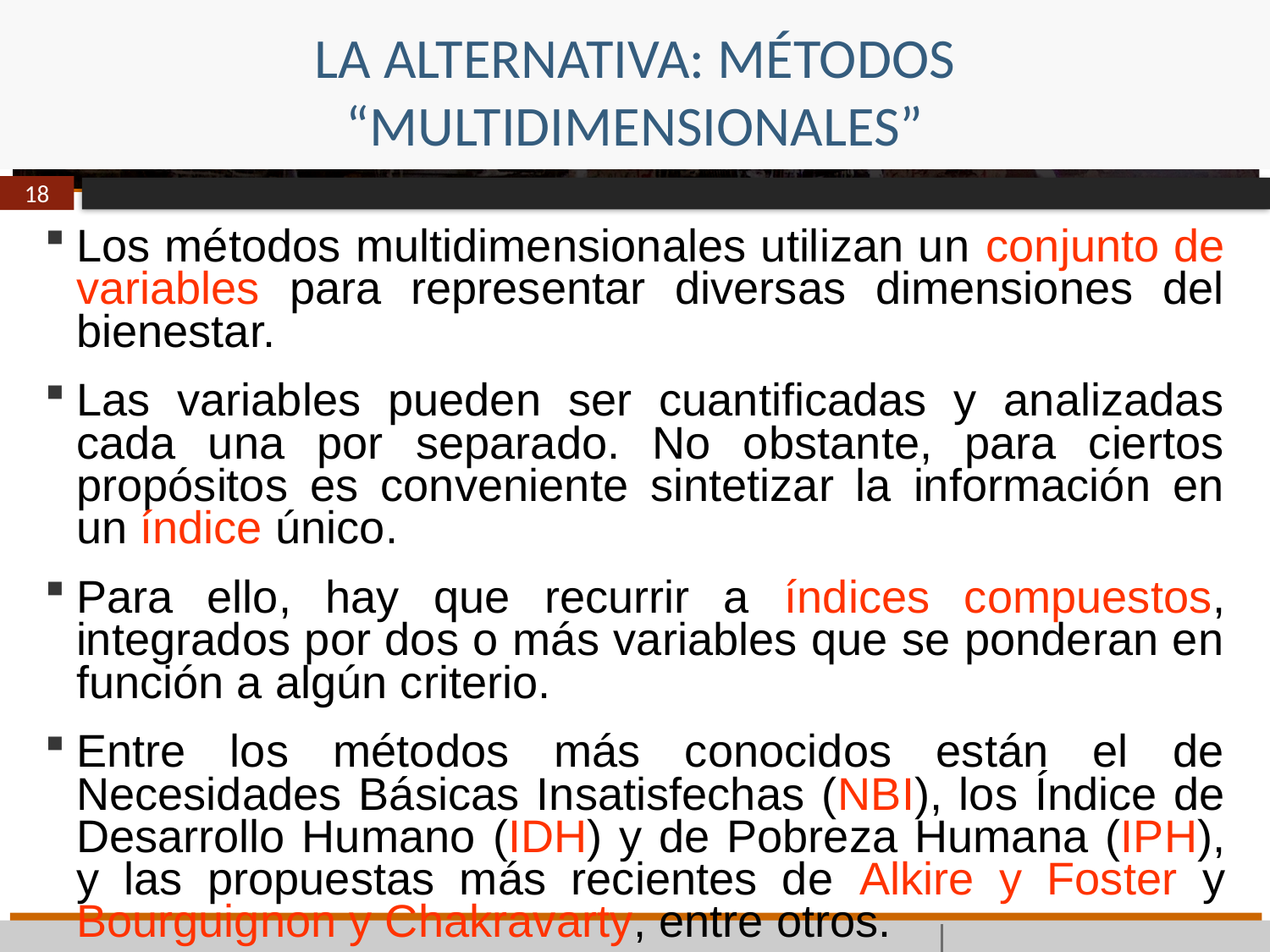

# LA ALTERNATIVA: MÉTODOS “MULTIDIMENSIONALES”
18
Los métodos multidimensionales utilizan un conjunto de variables para representar diversas dimensiones del bienestar.
Las variables pueden ser cuantificadas y analizadas cada una por separado. No obstante, para ciertos propósitos es conveniente sintetizar la información en un índice único.
Para ello, hay que recurrir a índices compuestos, integrados por dos o más variables que se ponderan en función a algún criterio.
Entre los métodos más conocidos están el de Necesidades Básicas Insatisfechas (NBI), los Índice de Desarrollo Humano (IDH) y de Pobreza Humana (IPH), y las propuestas más recientes de Alkire y Foster y Bourguignon y Chakravarty, entre otros.